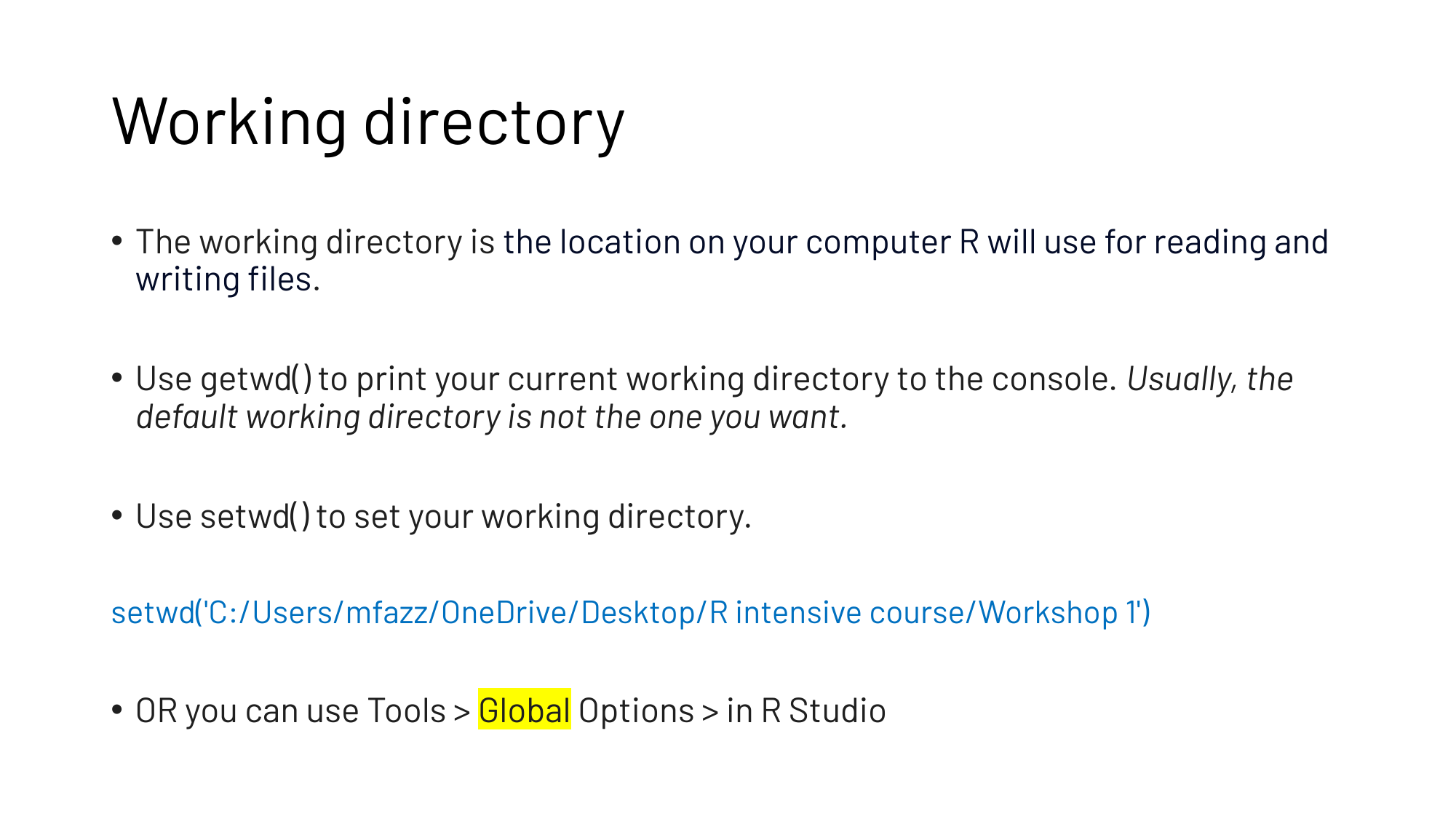

# Working directory
The working directory is the location on your computer R will use for reading and writing files.

Use getwd() to print your current working directory to the console. Usually, the default working directory is not the one you want.

Use setwd() to set your working directory.

setwd('C:/Users/mfazz/OneDrive/Desktop/R intensive course/Workshop 1')

OR you can use Tools > Global Options > in R Studio